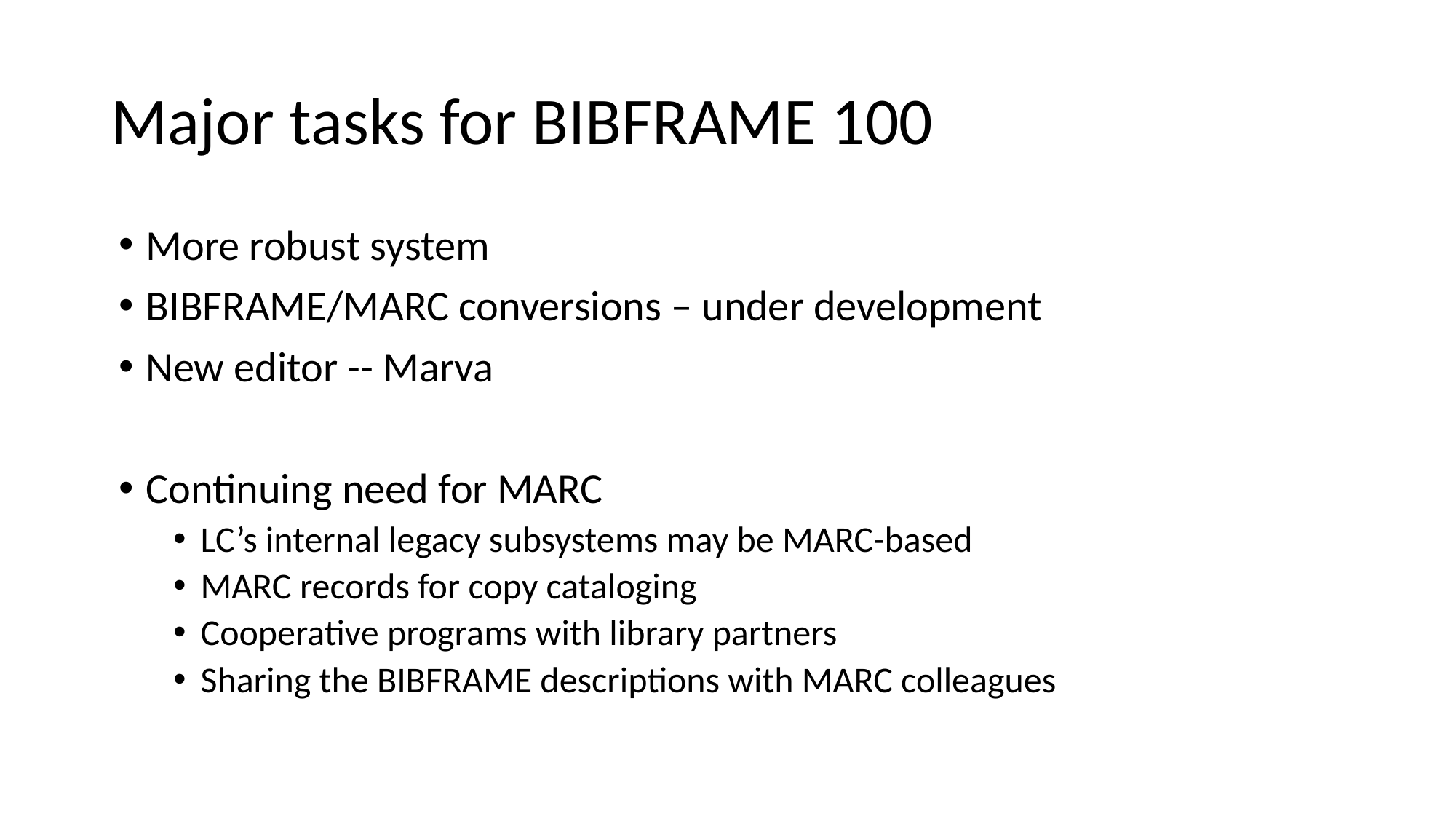

# Major tasks for BIBFRAME 100
More robust system
BIBFRAME/MARC conversions – under development
New editor -- Marva

Continuing need for MARC
LC’s internal legacy subsystems may be MARC-based
MARC records for copy cataloging
Cooperative programs with library partners
Sharing the BIBFRAME descriptions with MARC colleagues